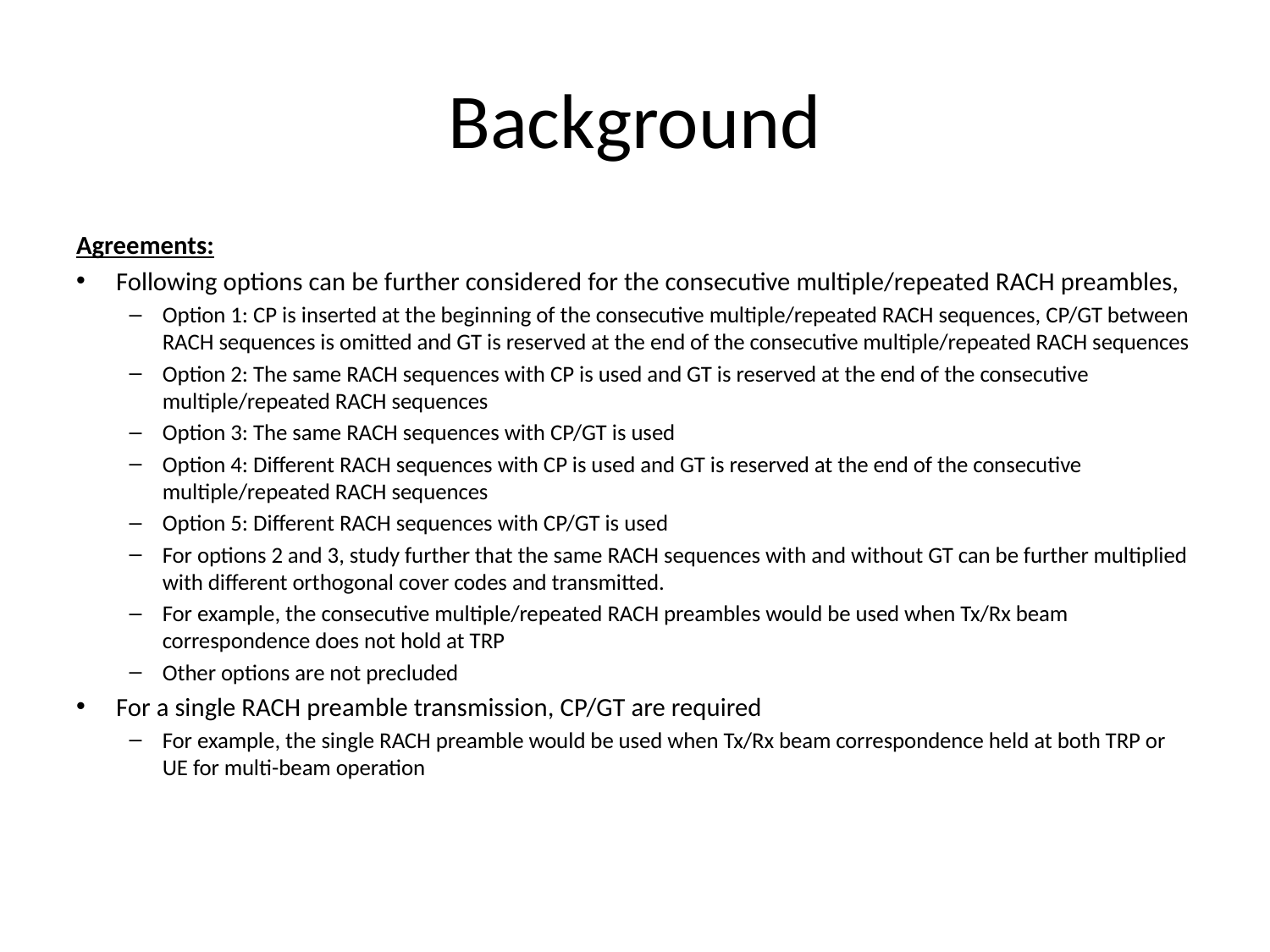

# Background
Agreements:
Following options can be further considered for the consecutive multiple/repeated RACH preambles,
Option 1: CP is inserted at the beginning of the consecutive multiple/repeated RACH sequences, CP/GT between RACH sequences is omitted and GT is reserved at the end of the consecutive multiple/repeated RACH sequences
Option 2: The same RACH sequences with CP is used and GT is reserved at the end of the consecutive multiple/repeated RACH sequences
Option 3: The same RACH sequences with CP/GT is used
Option 4: Different RACH sequences with CP is used and GT is reserved at the end of the consecutive multiple/repeated RACH sequences
Option 5: Different RACH sequences with CP/GT is used
For options 2 and 3, study further that the same RACH sequences with and without GT can be further multiplied with different orthogonal cover codes and transmitted.
For example, the consecutive multiple/repeated RACH preambles would be used when Tx/Rx beam correspondence does not hold at TRP
Other options are not precluded
For a single RACH preamble transmission, CP/GT are required
For example, the single RACH preamble would be used when Tx/Rx beam correspondence held at both TRP or UE for multi-beam operation